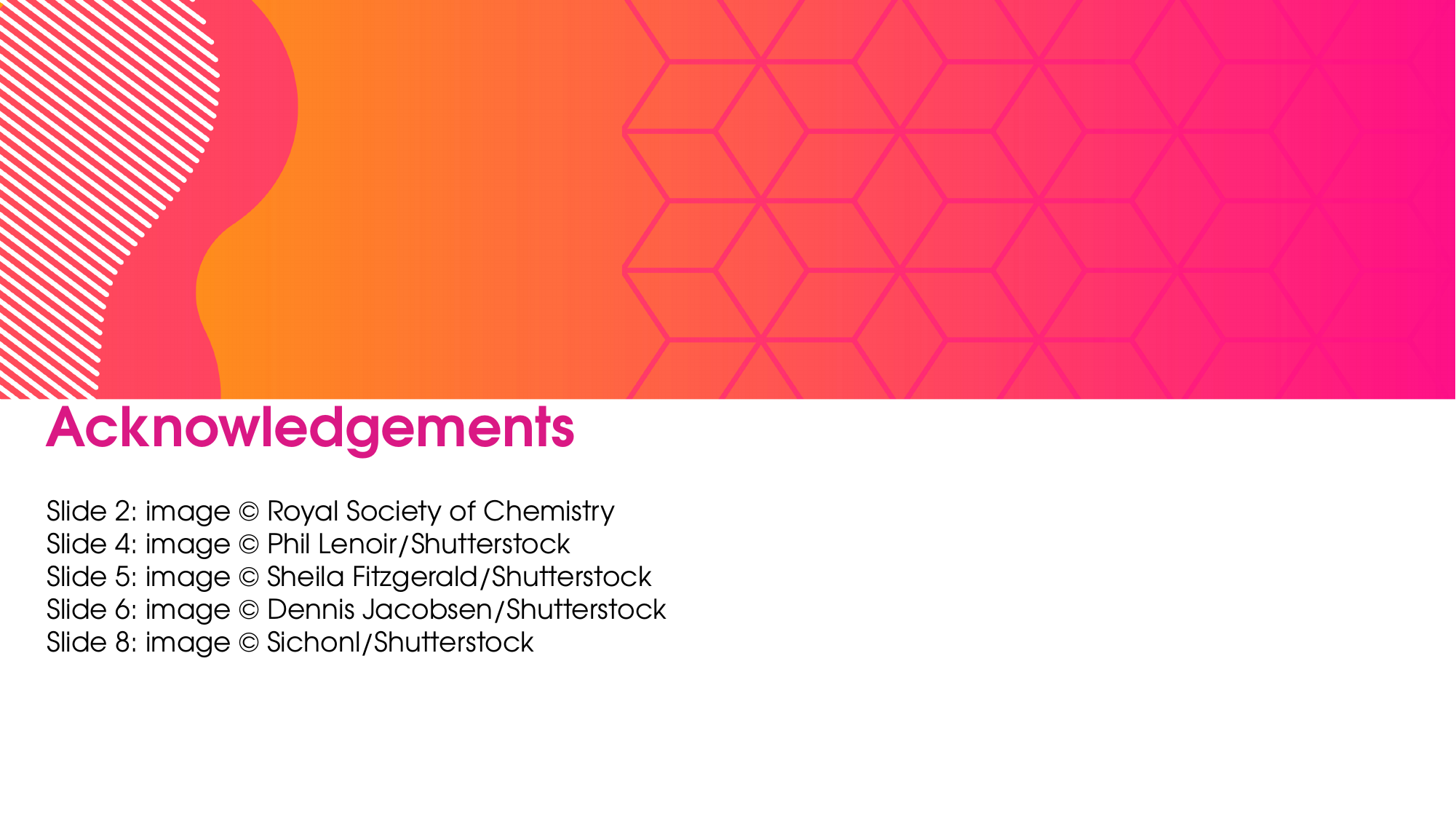

Acknowledgements

Slide 2: image © Royal Society of Chemistry
Slide 4: image © Phil Lenoir/Shutterstock
Slide 5: image © Sheila Fitzgerald/Shutterstock
Slide 6: image © Dennis Jacobsen/Shutterstock
Slide 8: image © Sichonl/Shutterstock